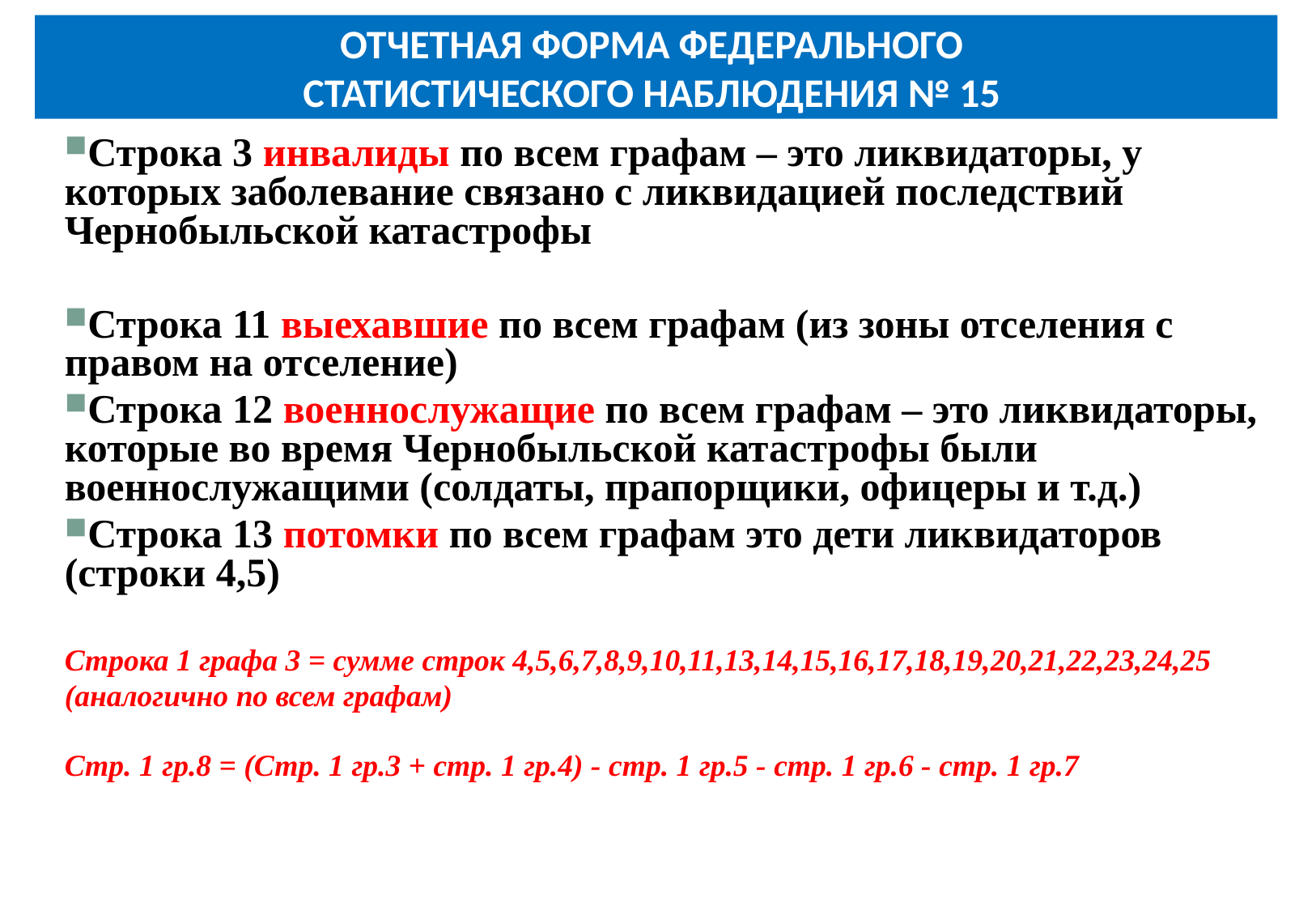

ОТЧЕТНАЯ ФОРМА ФЕДЕРАЛЬНОГО
СТАТИСТИЧЕСКОГО НАБЛЮДЕНИЯ № 15
Строка 3 инвалиды по всем графам – это ликвидаторы, у которых заболевание связано с ликвидацией последствий Чернобыльской катастрофы

Строка 11 выехавшие по всем графам (из зоны отселения с правом на отселение)
Строка 12 военнослужащие по всем графам – это ликвидаторы, которые во время Чернобыльской катастрофы были военнослужащими (солдаты, прапорщики, офицеры и т.д.)
Строка 13 потомки по всем графам это дети ликвидаторов (строки 4,5)

Строка 1 графа 3 = сумме строк 4,5,6,7,8,9,10,11,13,14,15,16,17,18,19,20,21,22,23,24,25
(аналогично по всем графам)

Стр. 1 гр.8 = (Стр. 1 гр.3 + стр. 1 гр.4) - стр. 1 гр.5 - стр. 1 гр.6 - стр. 1 гр.7